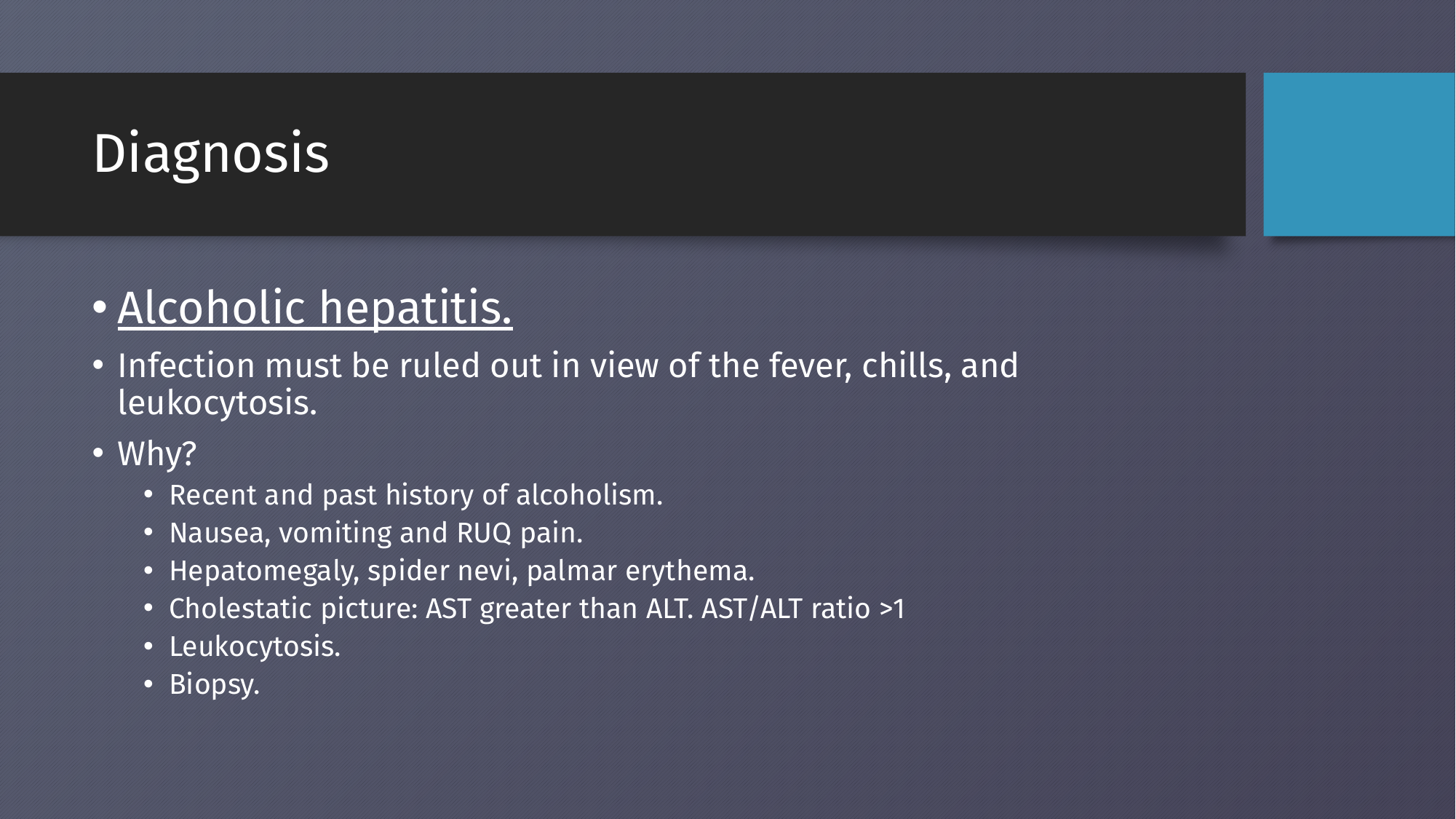

# Diagnosis
Alcoholic hepatitis.
Infection must be ruled out in view of the fever, chills, and leukocytosis.
Why?
Recent and past history of alcoholism.
Nausea, vomiting and RUQ pain.
Hepatomegaly, spider nevi, palmar erythema.
Cholestatic picture: AST greater than ALT. AST/ALT ratio >1
Leukocytosis.
Biopsy.